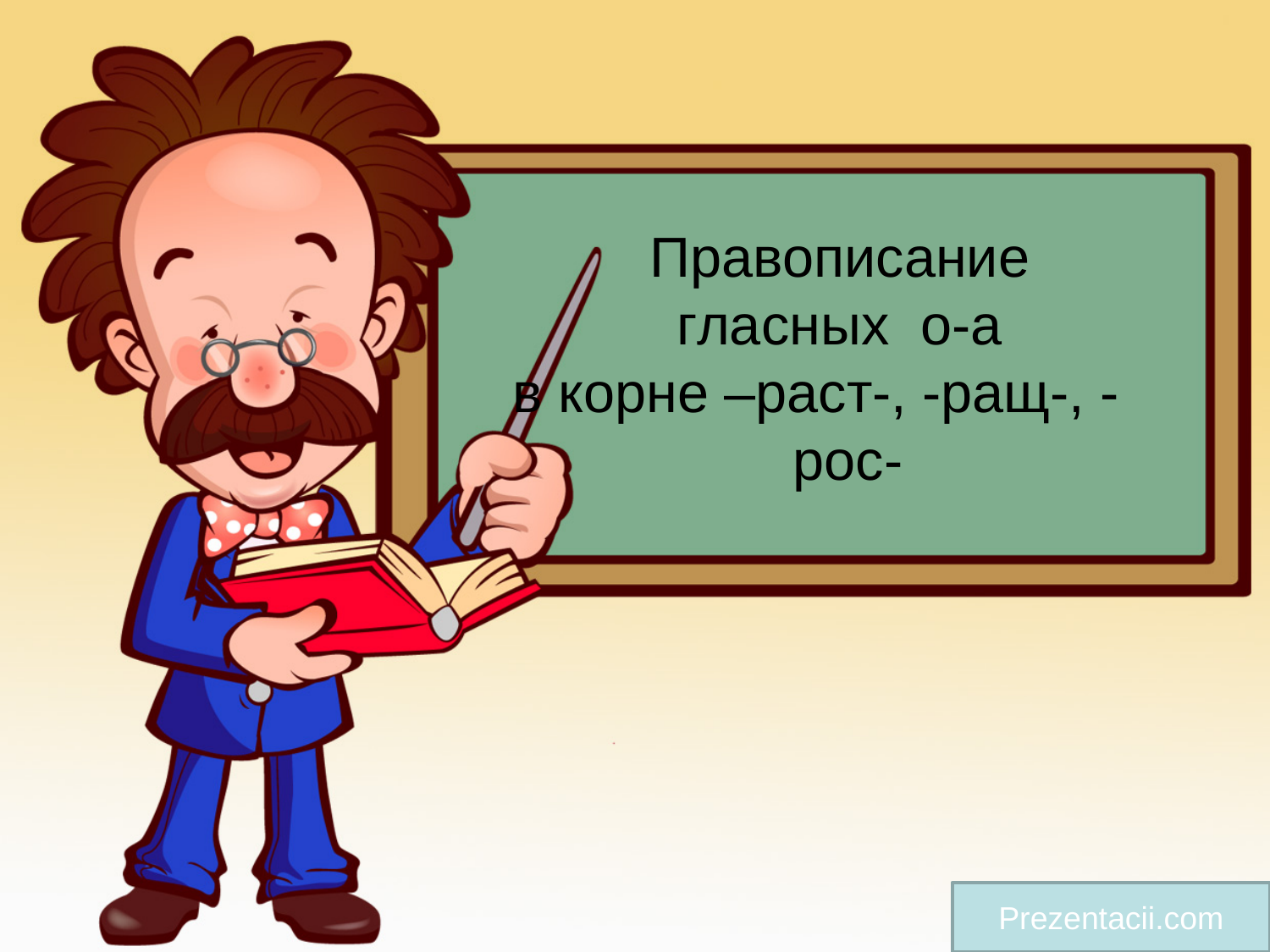

# Правописание гласных  о-а в корне –раст-, -ращ-, -     рос-
Prezentacii.com